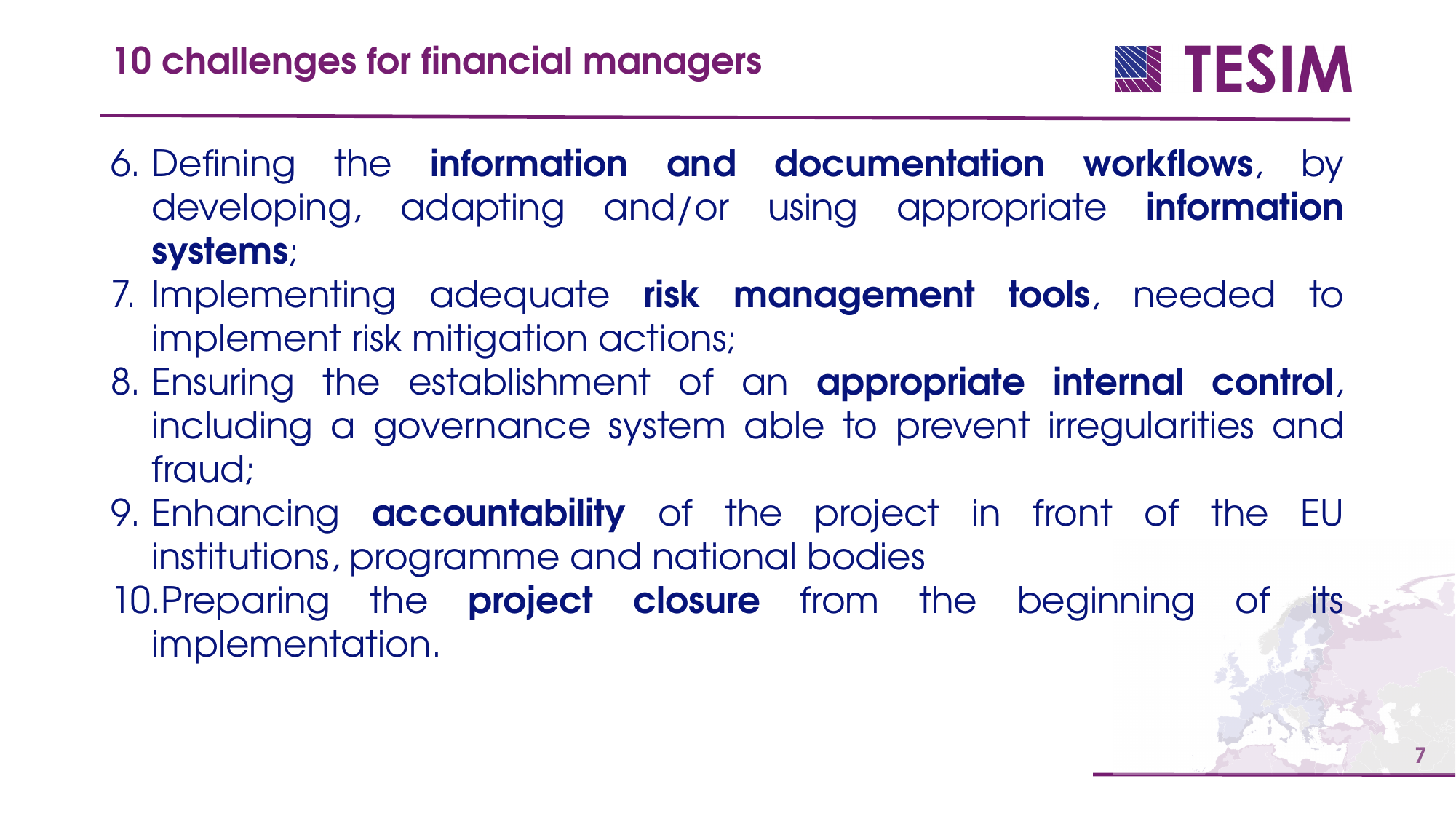

10 challenges for financial managers
Defining the information and documentation workflows, by developing, adapting and/or using appropriate information systems;
Implementing adequate risk management tools, needed to implement risk mitigation actions;
Ensuring the establishment of an appropriate internal control, including a governance system able to prevent irregularities and fraud;
Enhancing accountability of the project in front of the EU institutions, programme and national bodies
Preparing the project closure from the beginning of its implementation.